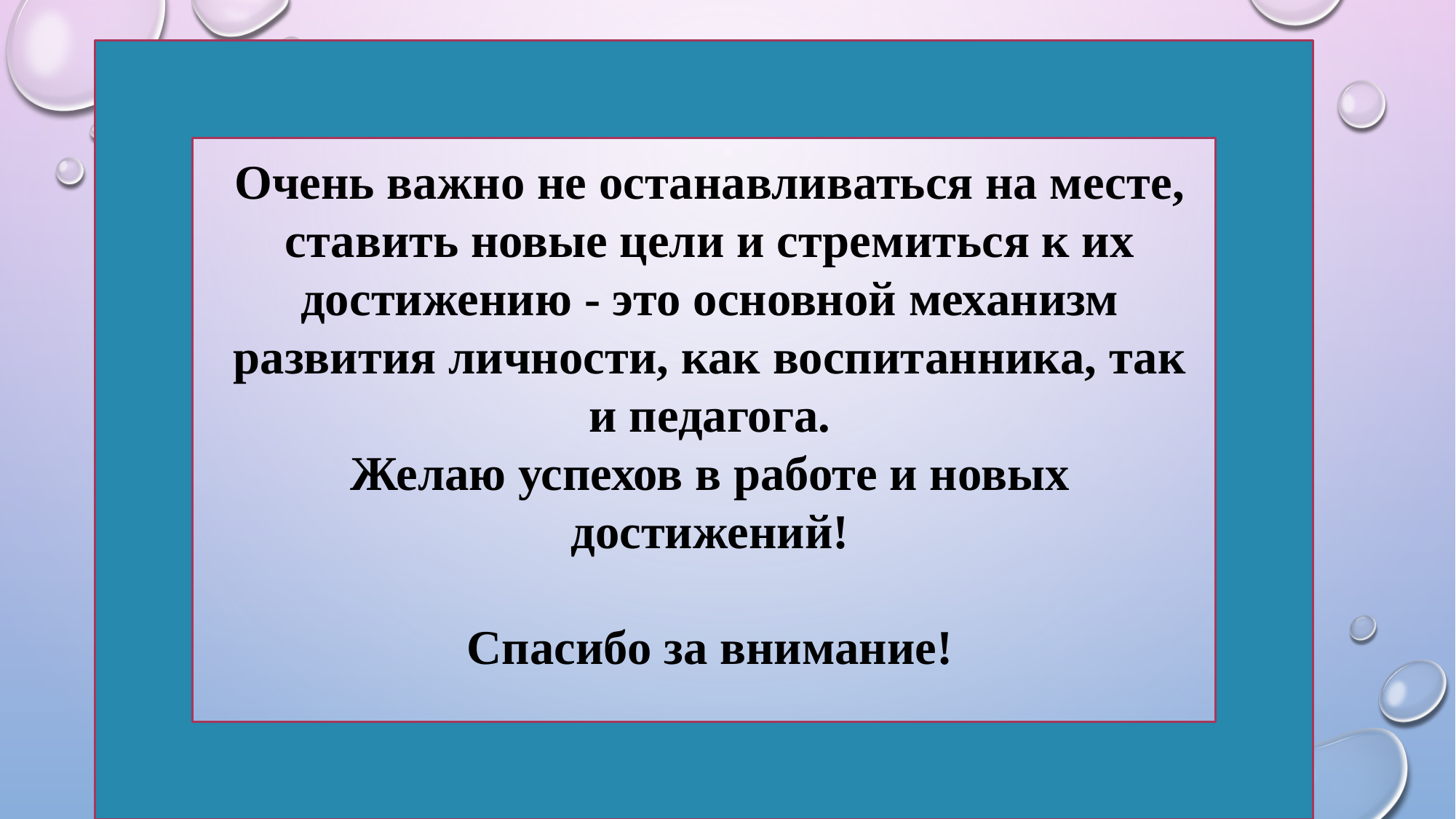

Очень важно не останавливаться на месте, ставить новые цели и стремиться к их достижению - это основной механизм развития личности, как воспитанника, так и педагога.
Желаю успехов в работе и новых достижений!

Спасибо за внимание!